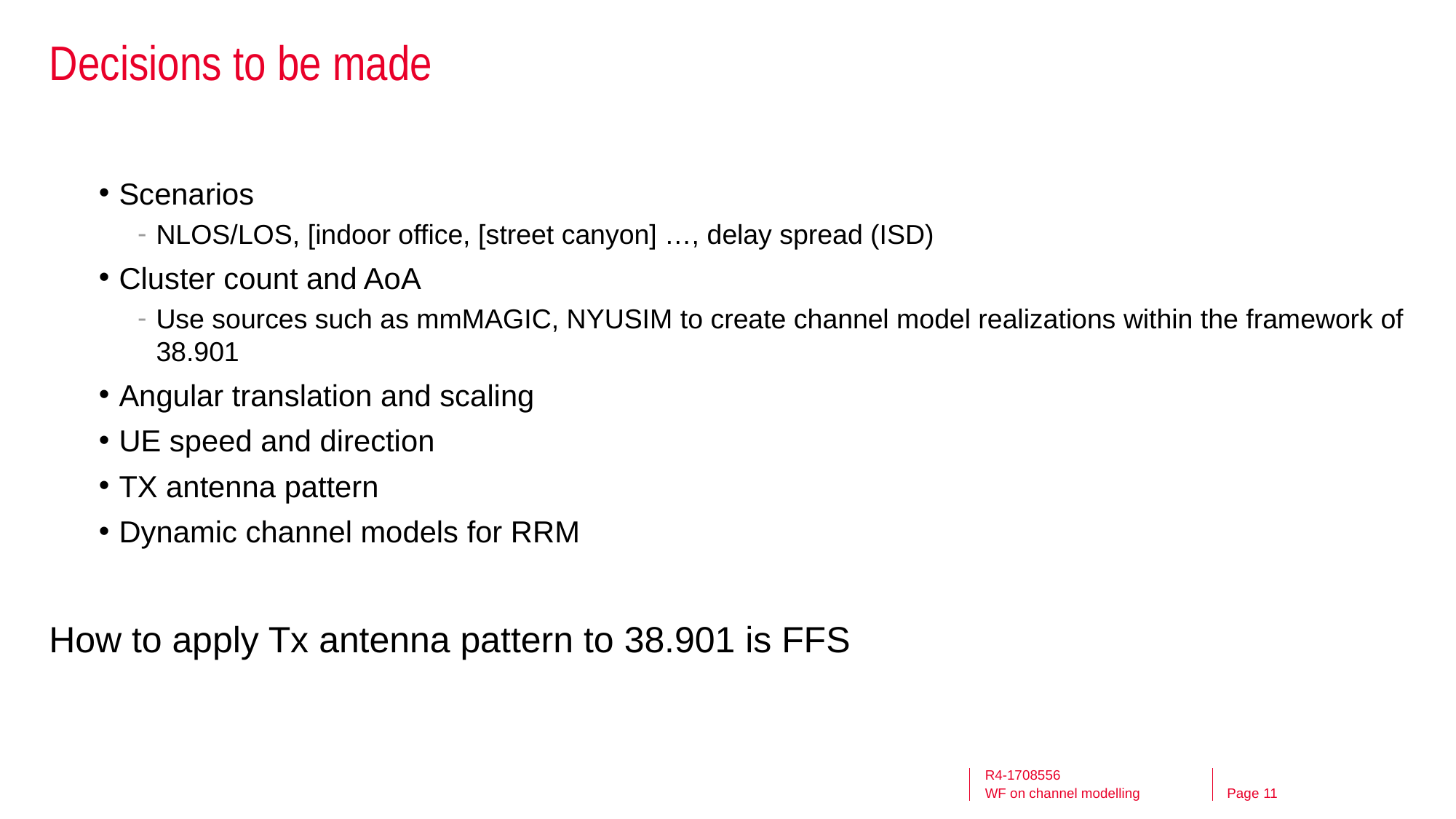

# Decisions to be made
Scenarios
NLOS/LOS, [indoor office, [street canyon] …, delay spread (ISD)
Cluster count and AoA
Use sources such as mmMAGIC, NYUSIM to create channel model realizations within the framework of 38.901
Angular translation and scaling
UE speed and direction
TX antenna pattern
Dynamic channel models for RRM

How to apply Tx antenna pattern to 38.901 is FFS

R4-1708556
WF on channel modelling
11